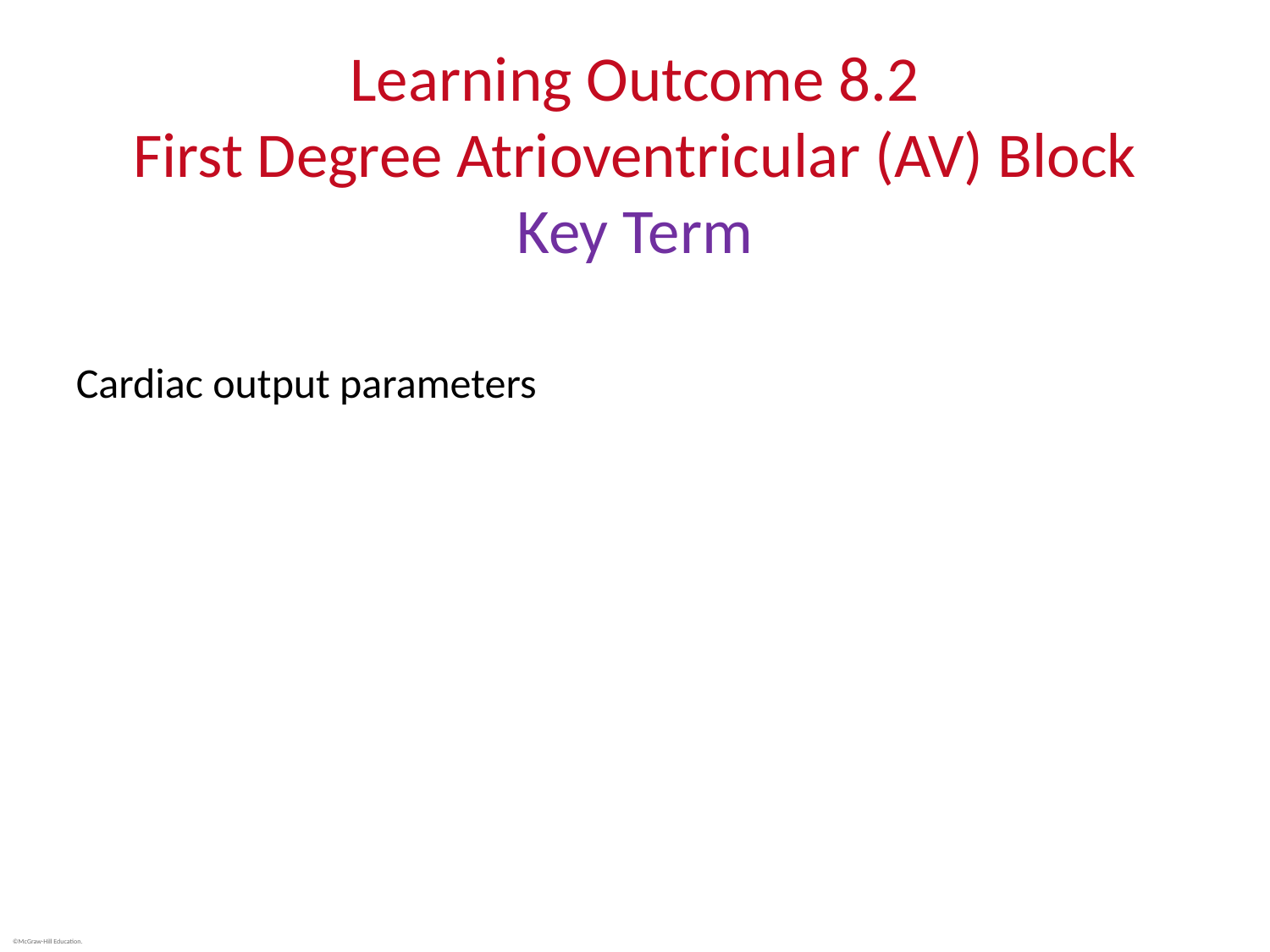

# Learning Outcome 8.2 First Degree Atrioventricular (AV) Block Key Term
Cardiac output parameters